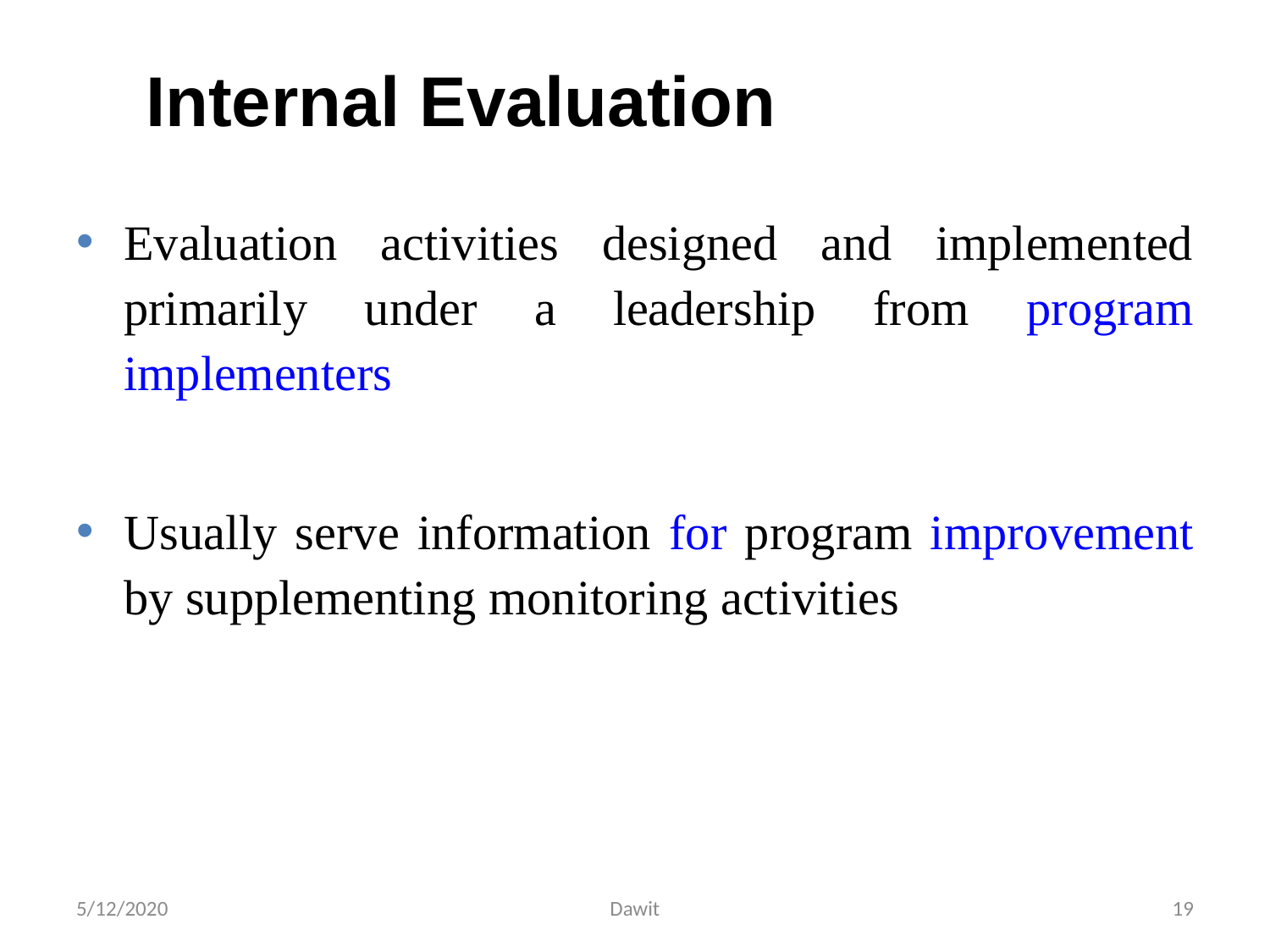

# Internal Evaluation
Evaluation activities designed and implemented primarily under a leadership from program implementers

Usually serve information for program improvement by supplementing monitoring activities
5/12/2020
Dawit
19